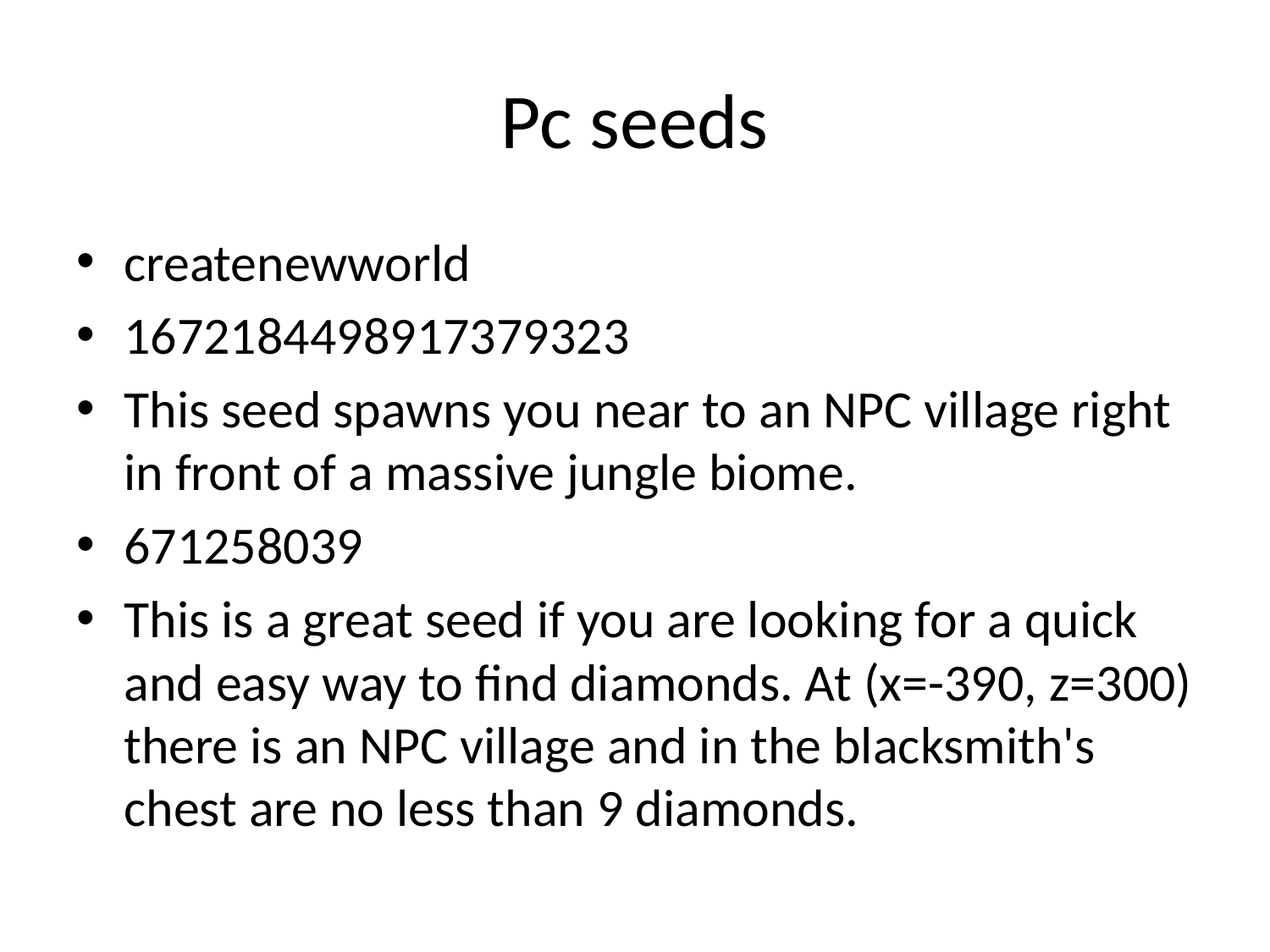

# Pc seeds
createnewworld
1672184498917379323
This seed spawns you near to an NPC village right in front of a massive jungle biome.
671258039
This is a great seed if you are looking for a quick and easy way to find diamonds. At (x=-390, z=300) there is an NPC village and in the blacksmith's chest are no less than 9 diamonds.